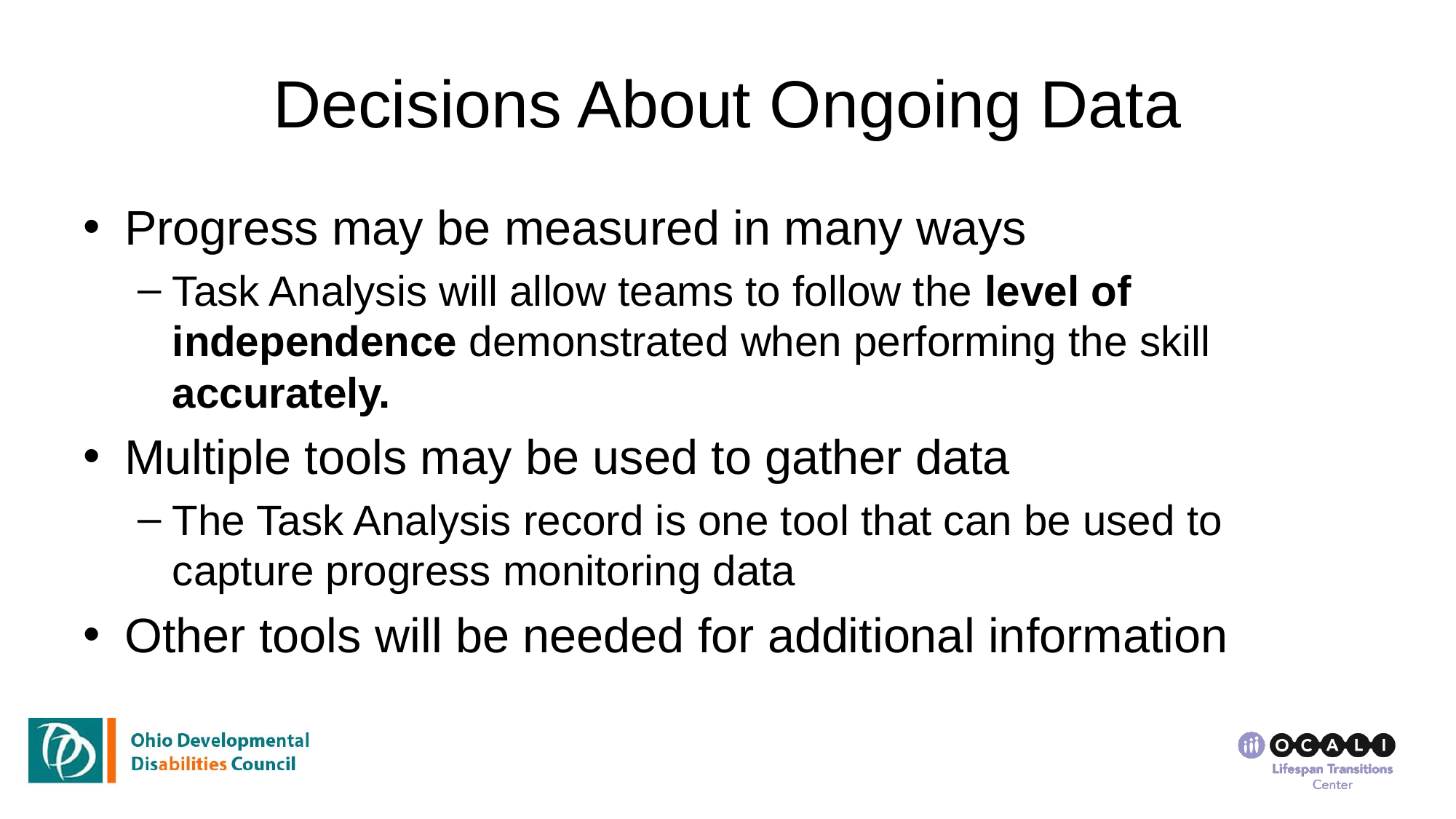

# Decisions About Ongoing Data
Progress may be measured in many ways
Task Analysis will allow teams to follow the level of independence demonstrated when performing the skill accurately.
Multiple tools may be used to gather data
The Task Analysis record is one tool that can be used to capture progress monitoring data
Other tools will be needed for additional information